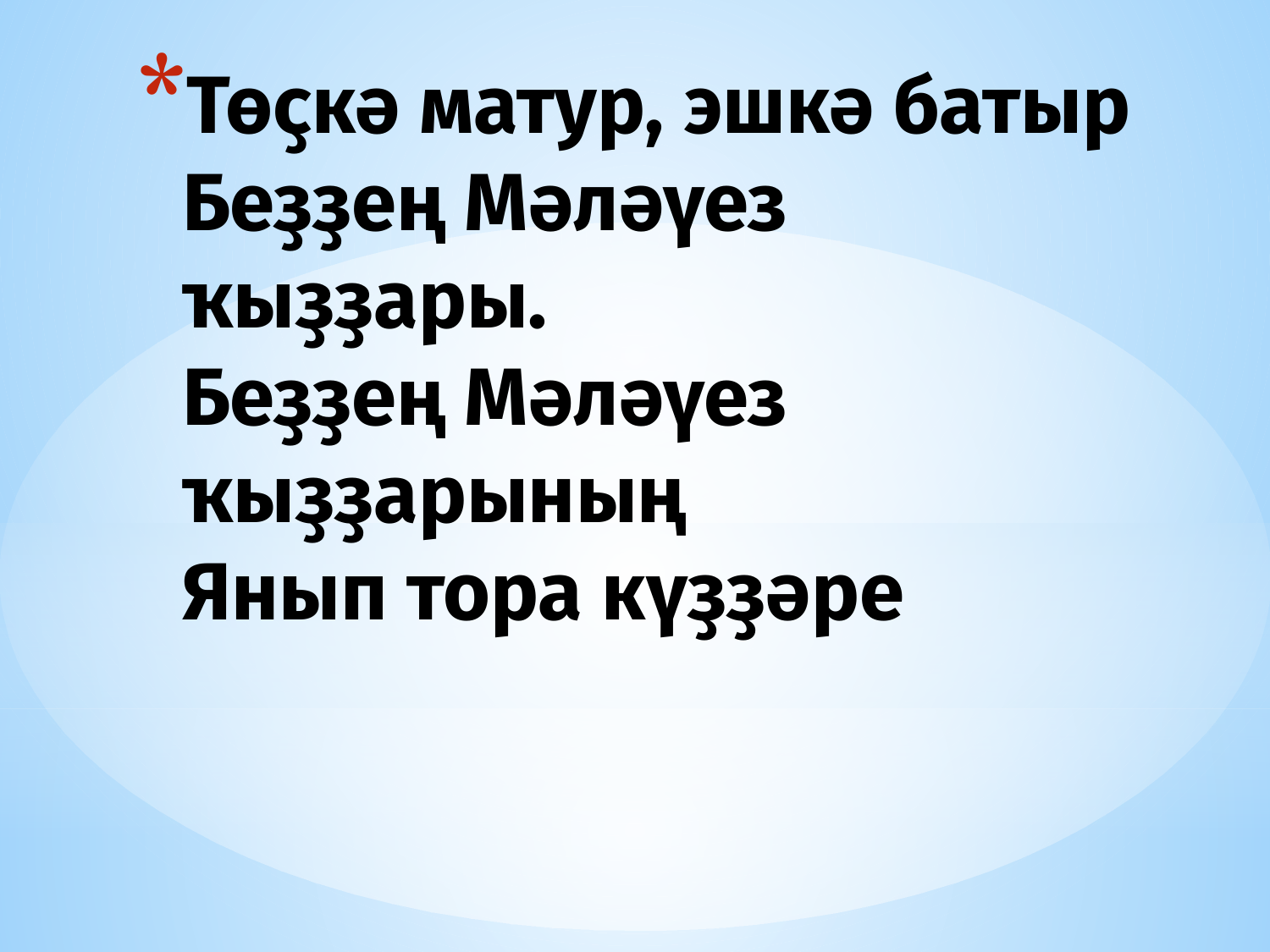

# Төҫкә матур, эшкә батыр Беҙҙең Мәләүез ҡыҙҙары. Беҙҙең Мәләүез ҡыҙҙарының Янып тора күҙҙәре